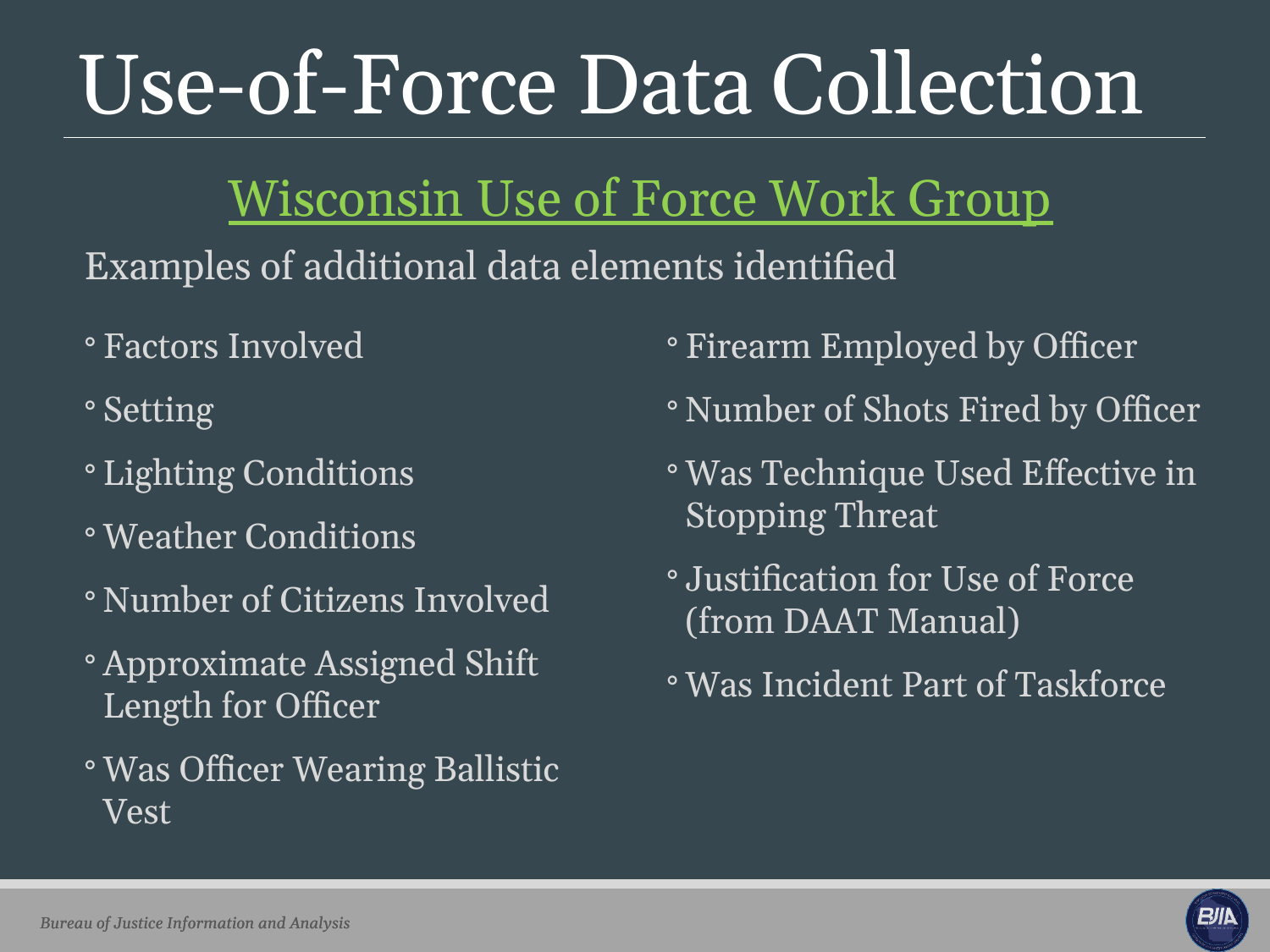

# Use-of-Force Data Collection
Wisconsin Use of Force Work Group

Examples of additional data elements identified

Factors Involved
Setting
Lighting Conditions
Weather Conditions
Number of Citizens Involved
Approximate Assigned Shift Length for Officer
Was Officer Wearing Ballistic Vest

Firearm Employed by Officer
Number of Shots Fired by Officer
Was Technique Used Effective in Stopping Threat
Justification for Use of Force (from DAAT Manual)
Was Incident Part of Taskforce